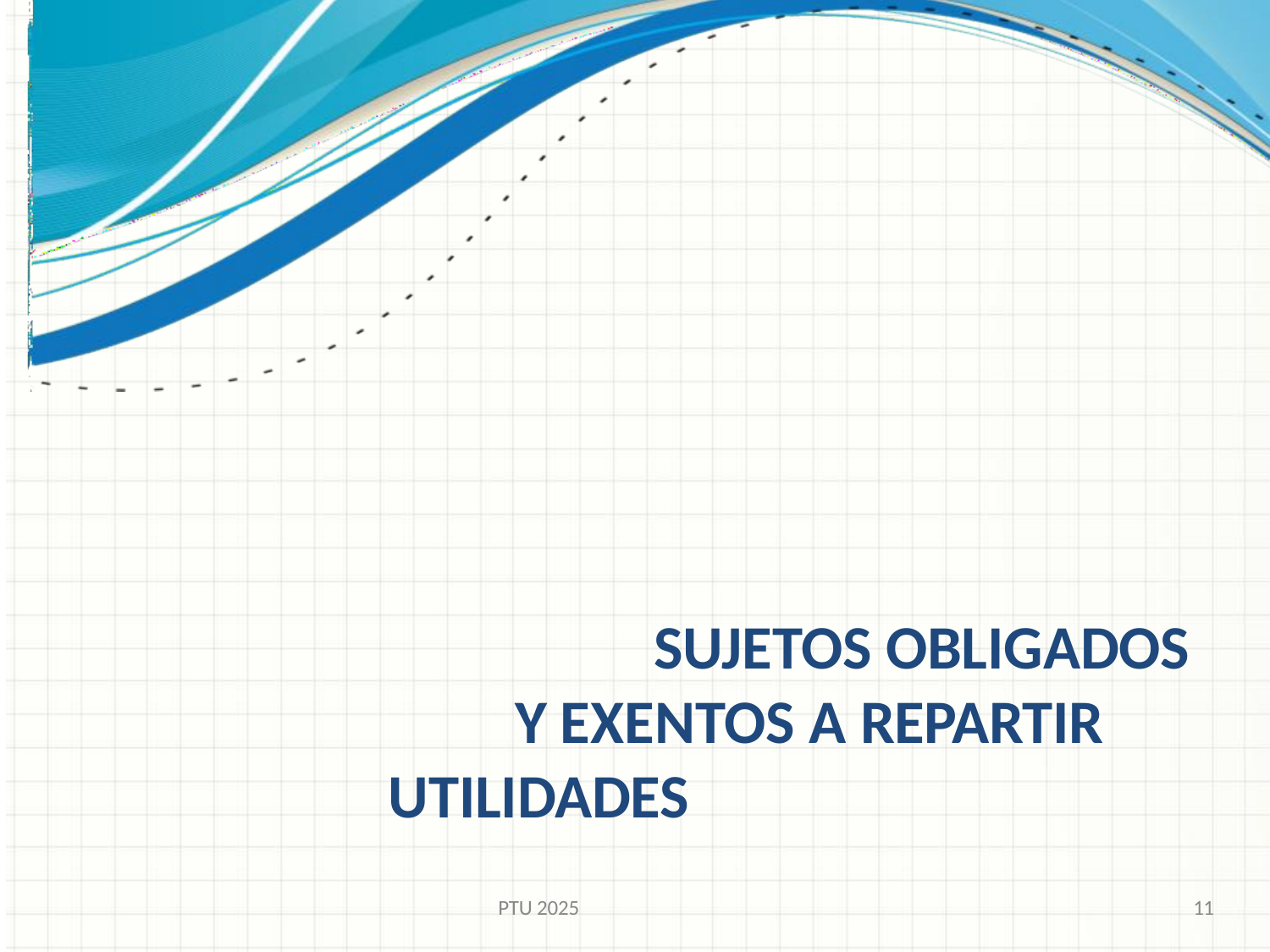

SUJETOS OBLIGADOS	Y EXENTOS A REPARTIR UTILIDADES
PTU 2025
11